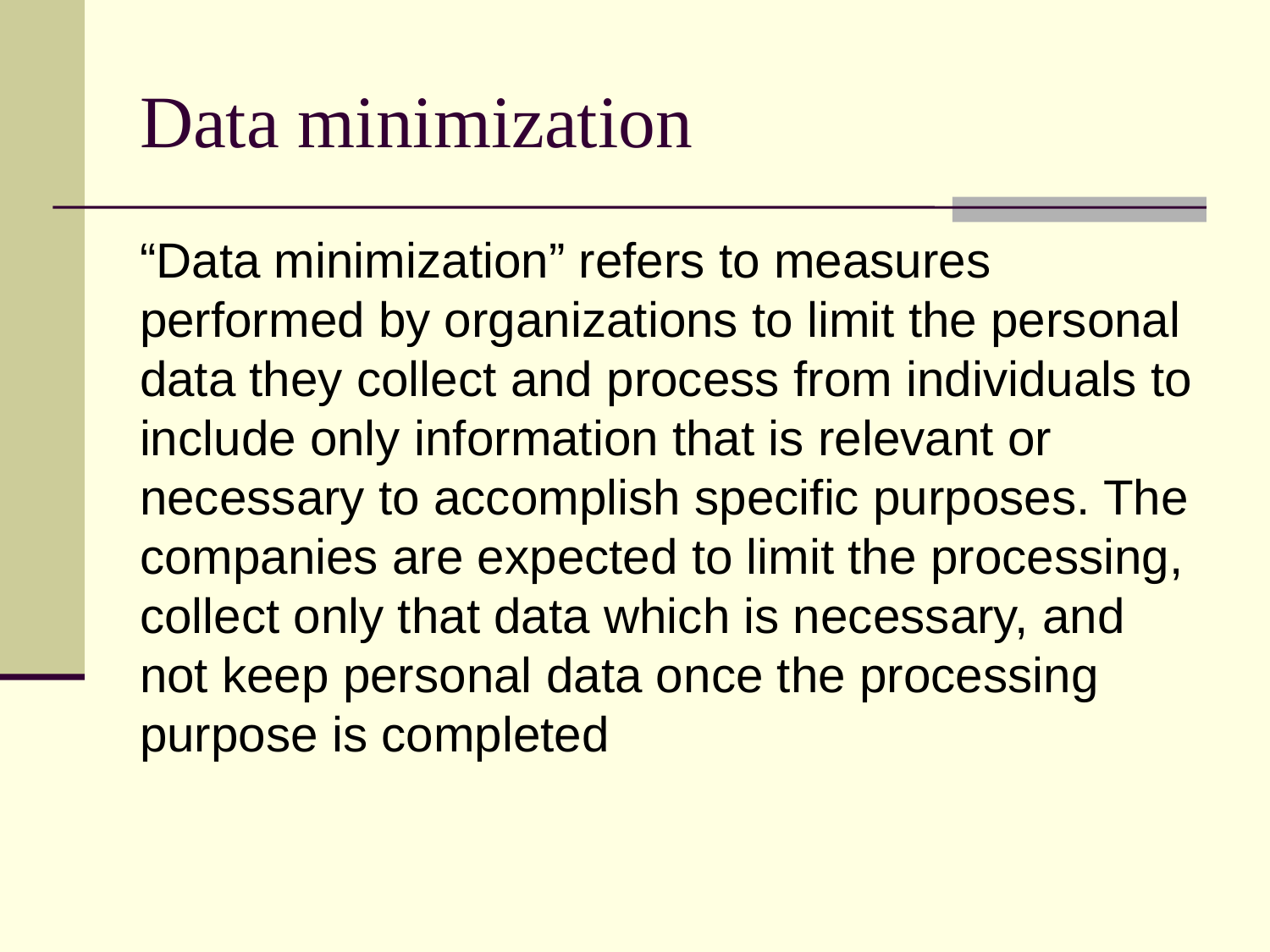

# Data minimization
“Data minimization” refers to measures performed by organizations to limit the personal data they collect and process from individuals to include only information that is relevant or necessary to accomplish specific purposes. The companies are expected to limit the processing, collect only that data which is necessary, and not keep personal data once the processing purpose is completed